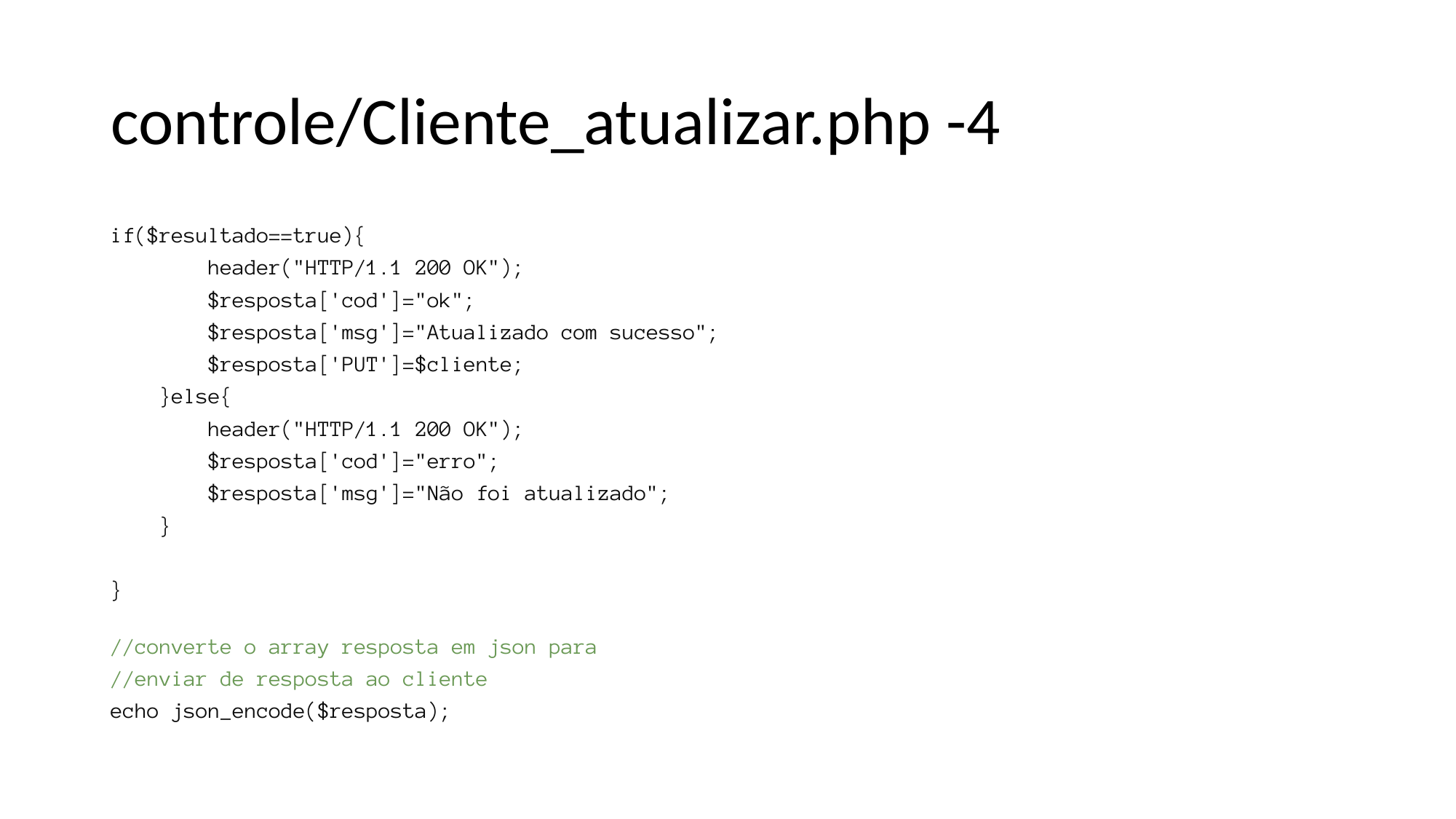

# controle/Cliente_atualizar.php -4
if($resultado==true){
        header("HTTP/1.1 200 OK");
        $resposta['cod']="ok";
        $resposta['msg']="Atualizado com sucesso";
        $resposta['PUT']=$cliente;
    }else{
        header("HTTP/1.1 200 OK");
        $resposta['cod']="erro";
        $resposta['msg']="Não foi atualizado";
    }

}
//converte o array resposta em json para
//enviar de resposta ao cliente
echo json_encode($resposta);